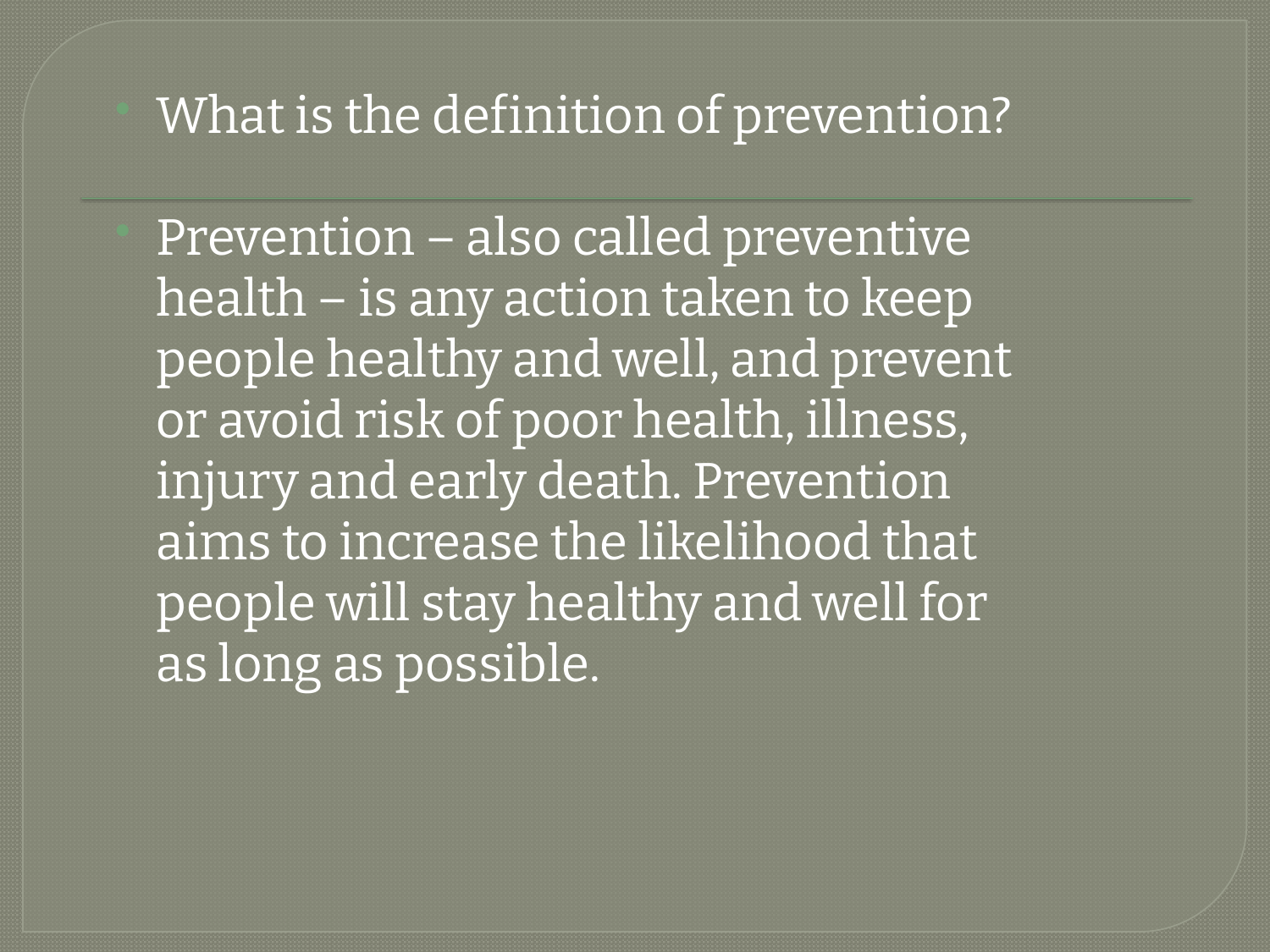

What is the definition of prevention?

Prevention – also called preventive health – is any action taken to keep people healthy and well, and prevent or avoid risk of poor health, illness, injury and early death. Prevention aims to increase the likelihood that people will stay healthy and well for as long as possible.